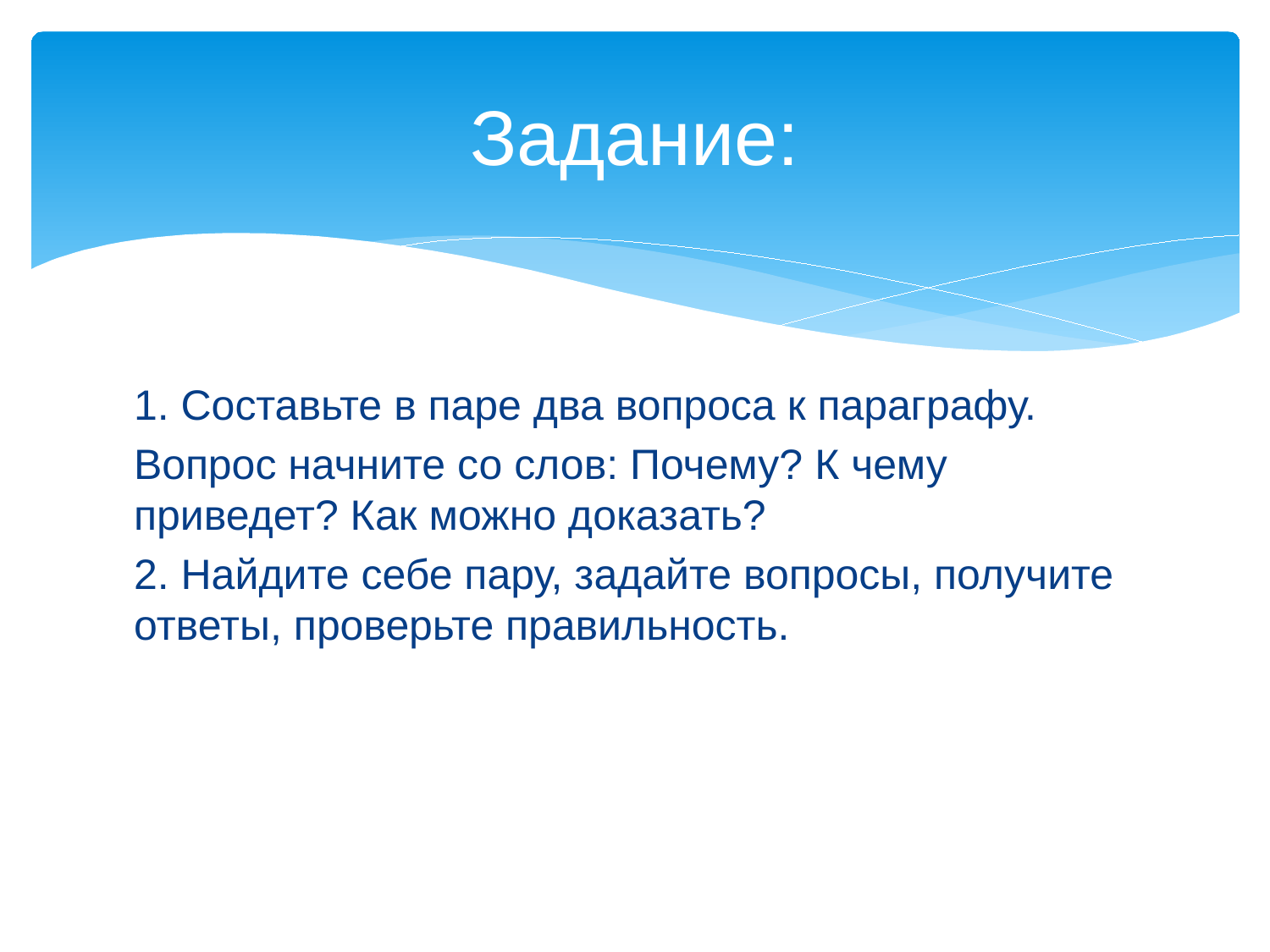

# Задание:
1. Составьте в паре два вопроса к параграфу.
Вопрос начните со слов: Почему? К чему приведет? Как можно доказать?
2. Найдите себе пару, задайте вопросы, получите ответы, проверьте правильность.